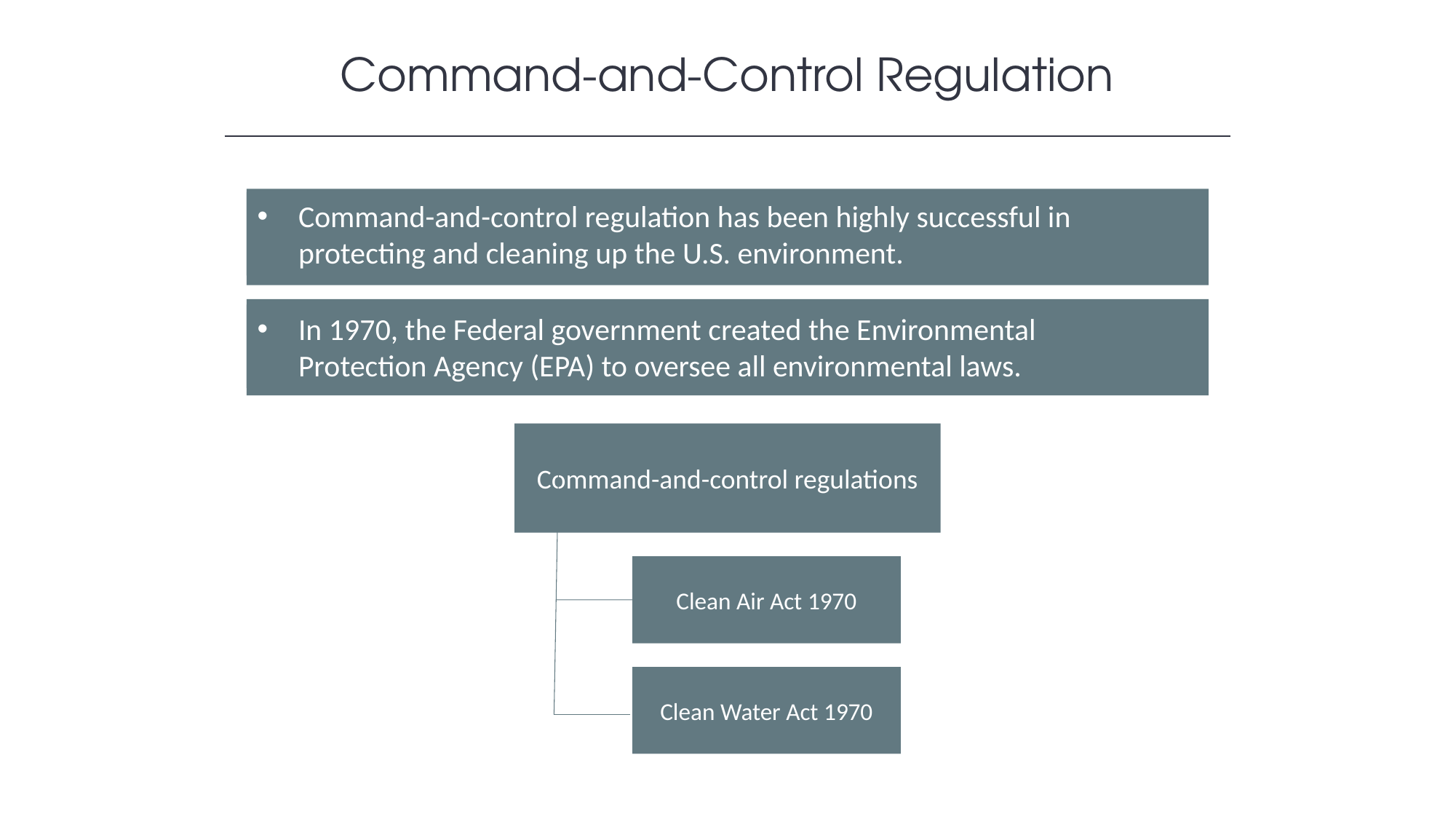

Command-and-Control Regulation

Command-and-control regulation has been highly successful in protecting and cleaning up the U.S. environment.

In 1970, the Federal government created the Environmental Protection Agency (EPA) to oversee all environmental laws.
Command-and-control regulations
Clean Air Act 1970
Clean Water Act 1970